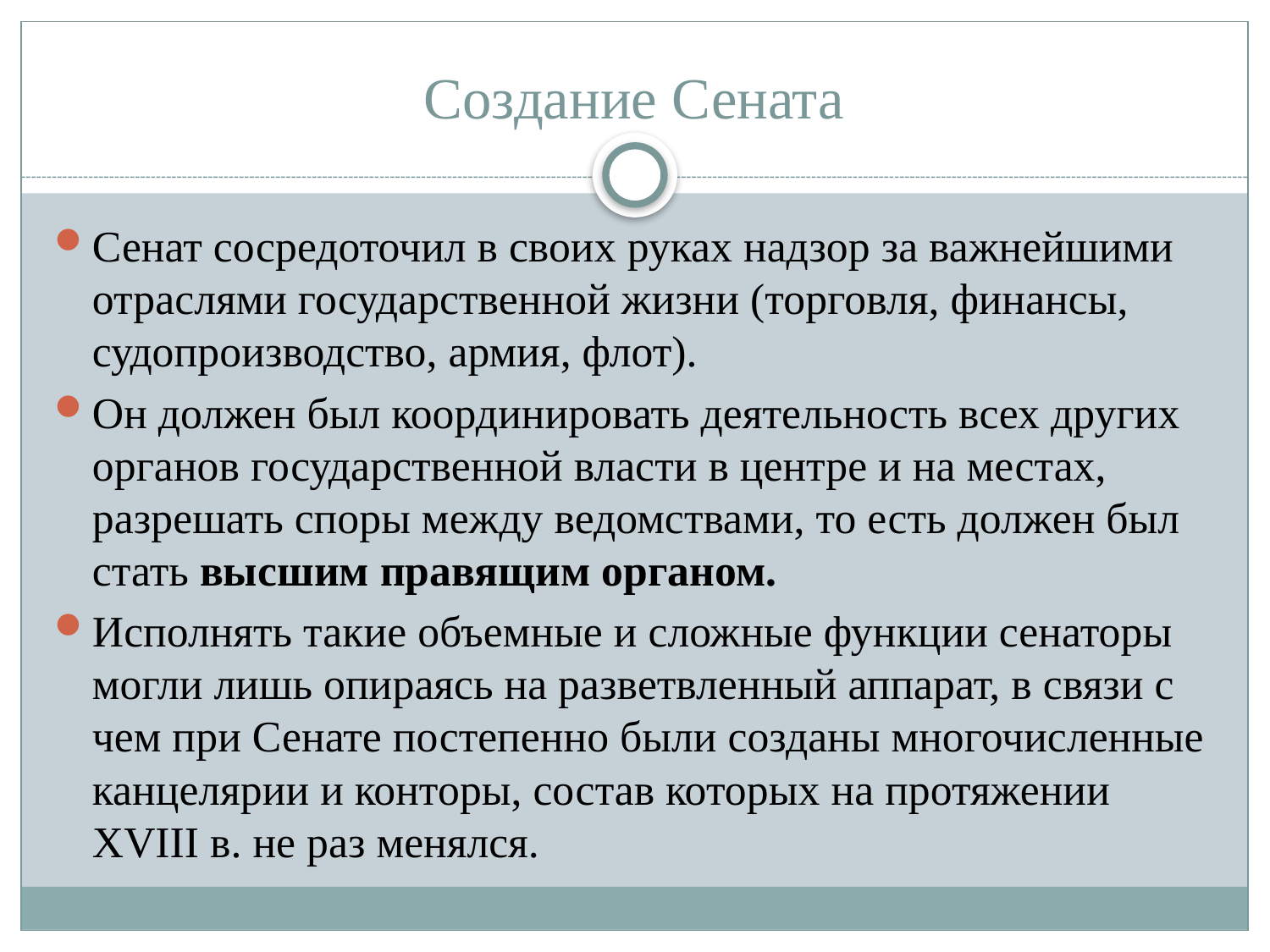

# Создание Сената
Сенат сосредоточил в своих руках надзор за важнейшими отраслями государственной жизни (торговля, финансы, судопроизводство, армия, флот).
Он должен был координировать деятельность всех других органов государственной власти в центре и на местах, разрешать споры между ведомствами, то есть должен был стать высшим правящим органом.
Исполнять такие объемные и сложные функции сенаторы могли лишь опираясь на разветвленный аппарат, в связи с чем при Сенате постепенно были созданы многочисленные канцелярии и конторы, состав которых на протяжении XVIII в. не раз менялся.